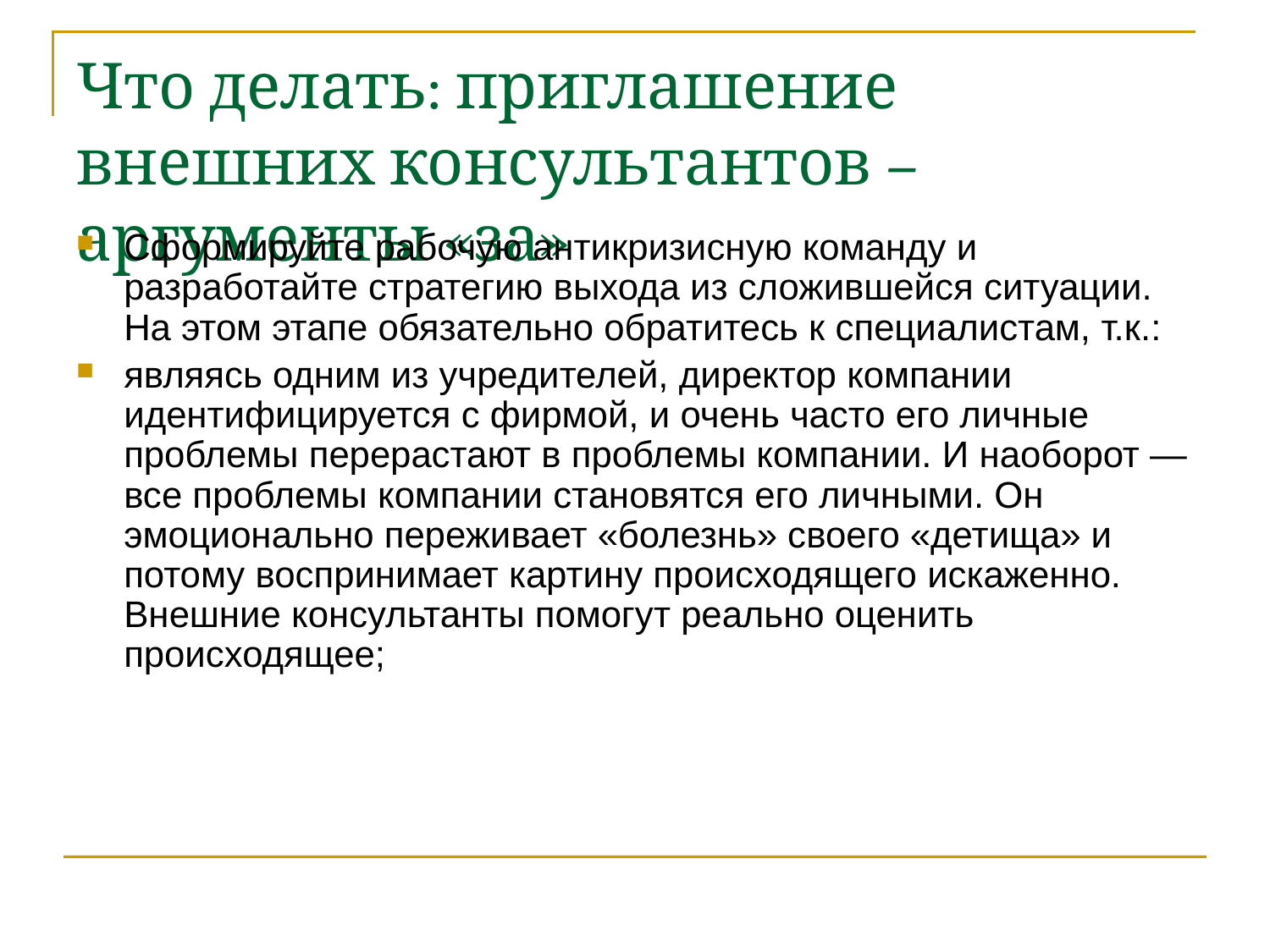

Что делать: приглашение внешних консультантов – аргументы «за»
Сформируйте рабочую антикризисную команду и разработайте стратегию выхода из сложившейся ситуации. На этом этапе обязательно обратитесь к специалистам, т.к.:
являясь одним из учредителей, директор компании идентифицируется с фирмой, и очень часто его личные проблемы перерастают в проблемы компании. И наоборот — все проблемы компании становятся его личными. Он эмоционально переживает «болезнь» своего «детища» и потому воспринимает картину происходящего искаженно. Внешние консультанты помогут реально оценить происходящее;